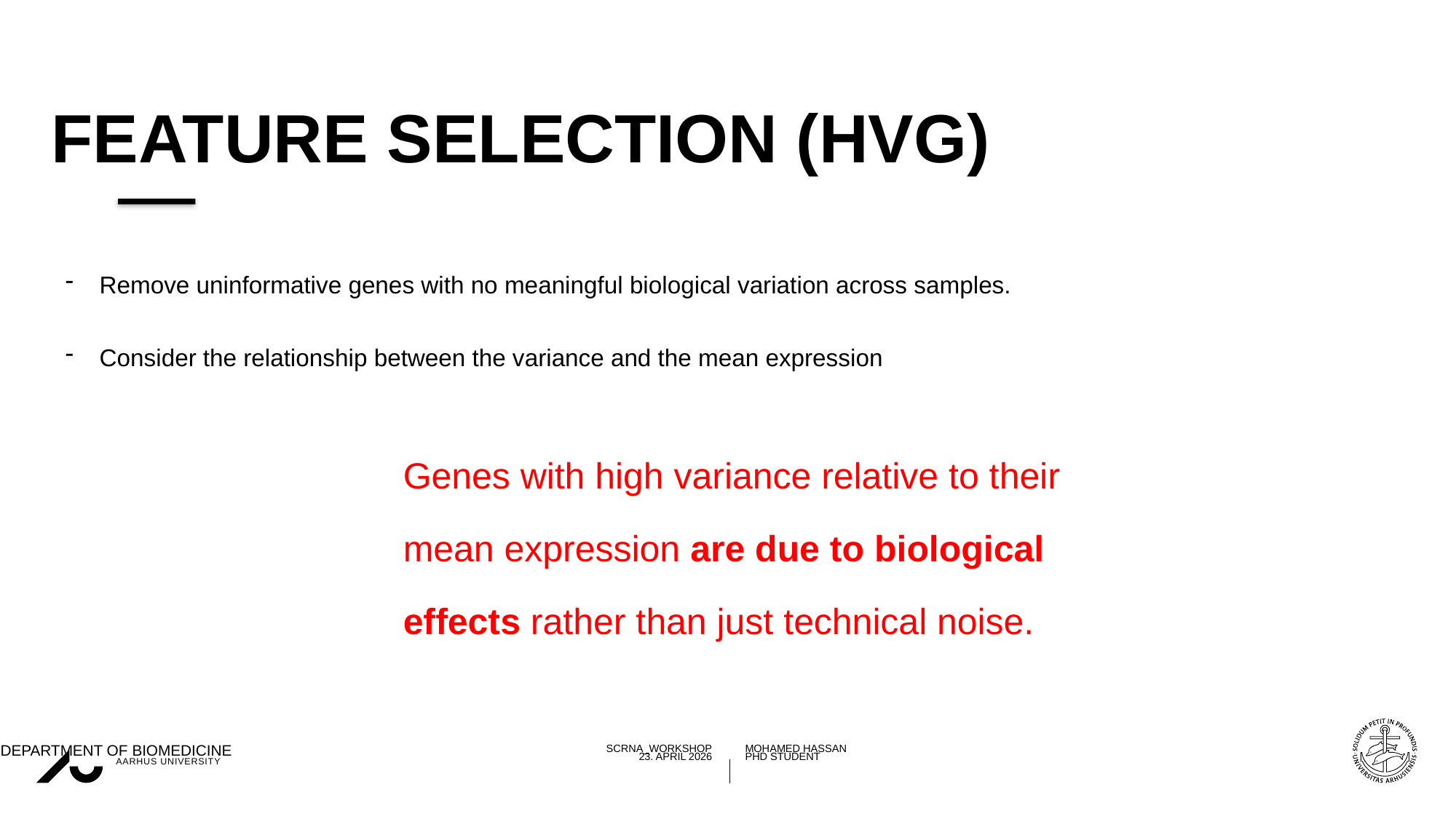

# Feature Selection (HVG)
Remove uninformative genes with no meaningful biological variation across samples.
Consider the relationship between the variance and the mean expression
Genes with high variance relative to their mean expression are due to biological effects rather than just technical noise.